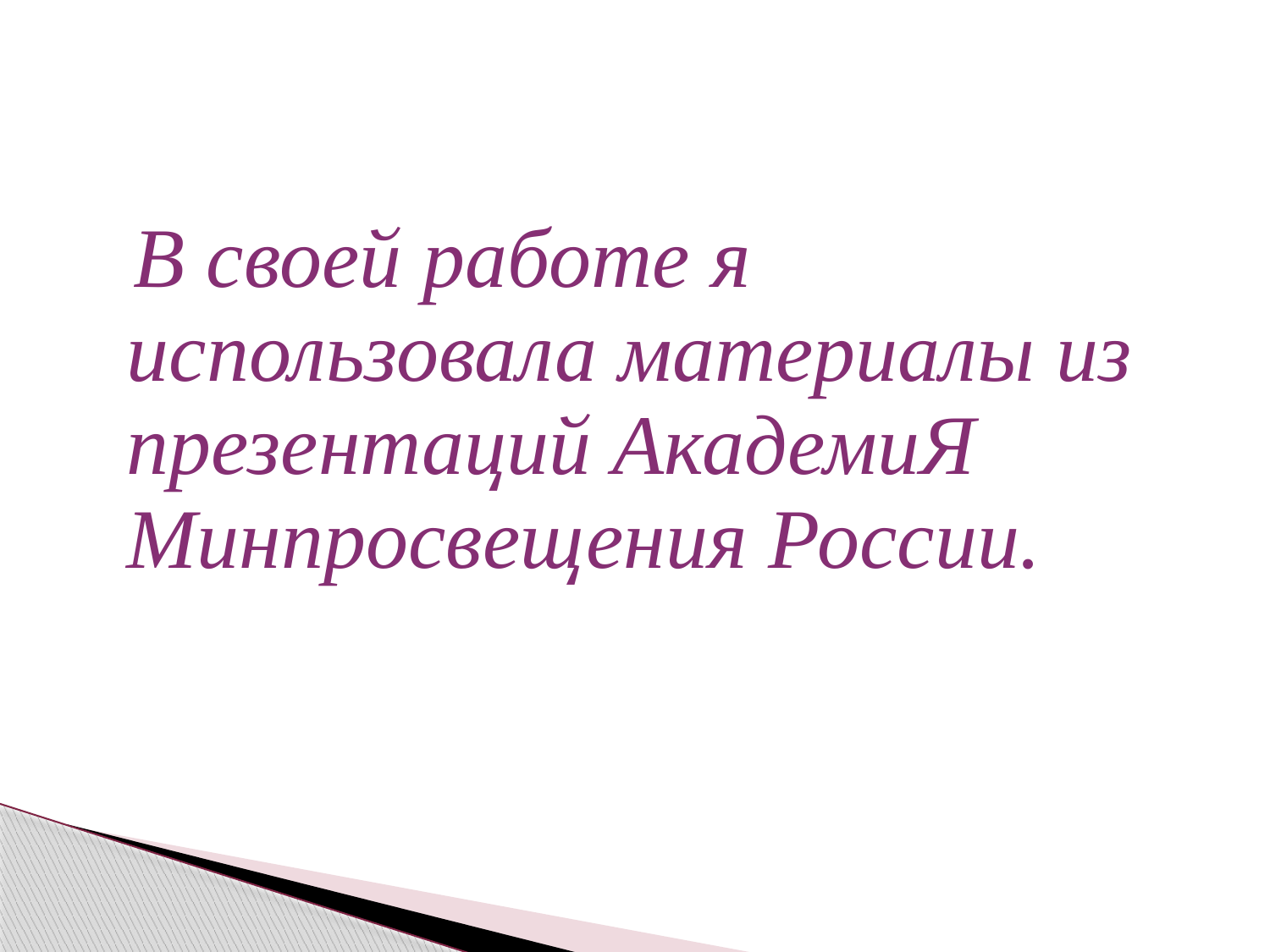

#
  В своей работе я использовала материалы из презентаций АкадемиЯ Минпросвещения России.